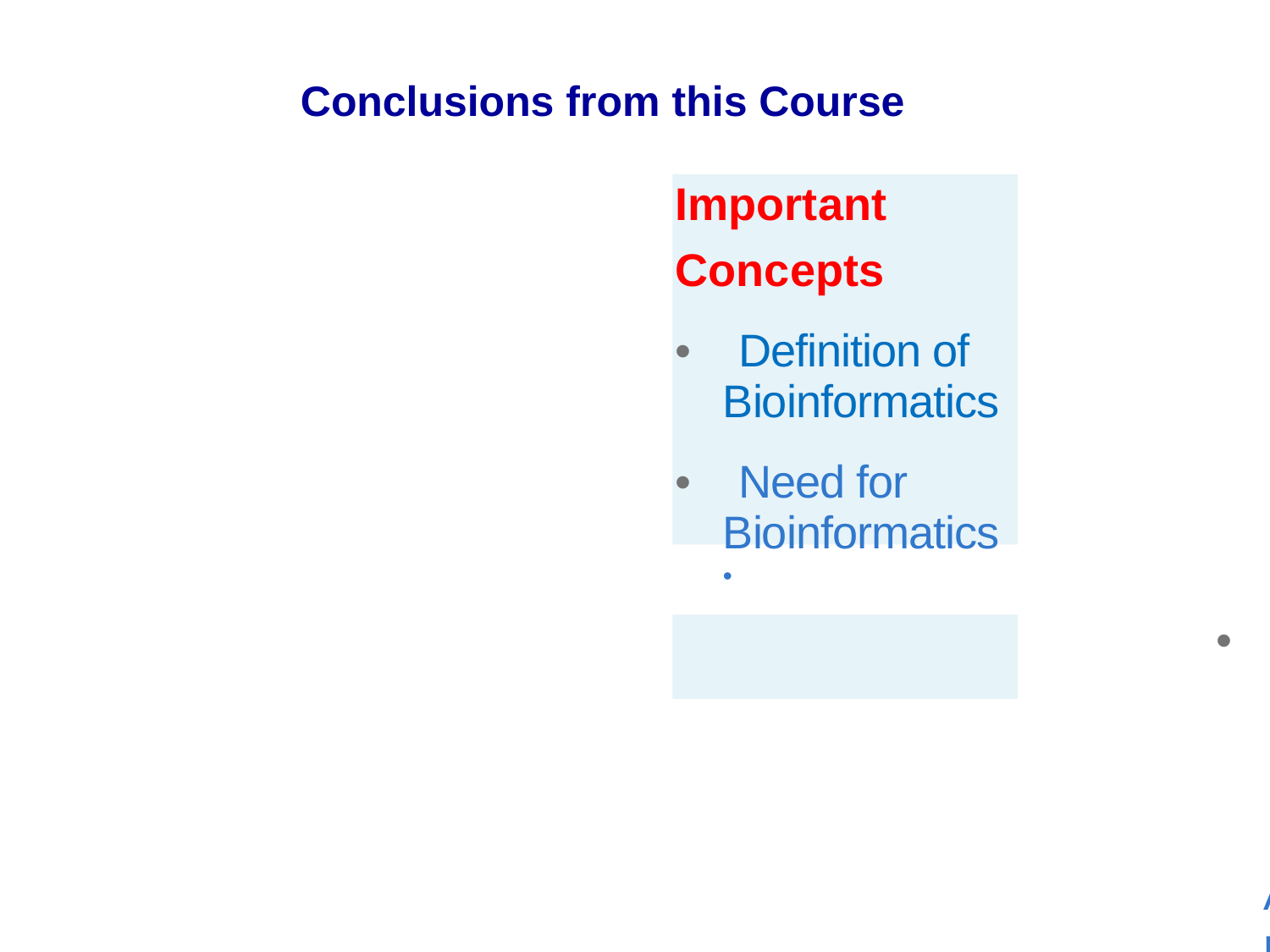

Conclusions from this Course
Important
Concepts
•    Definition of Bioinformatics
•    Need for Bioinformatics •
•    Areas within Bioinformatics